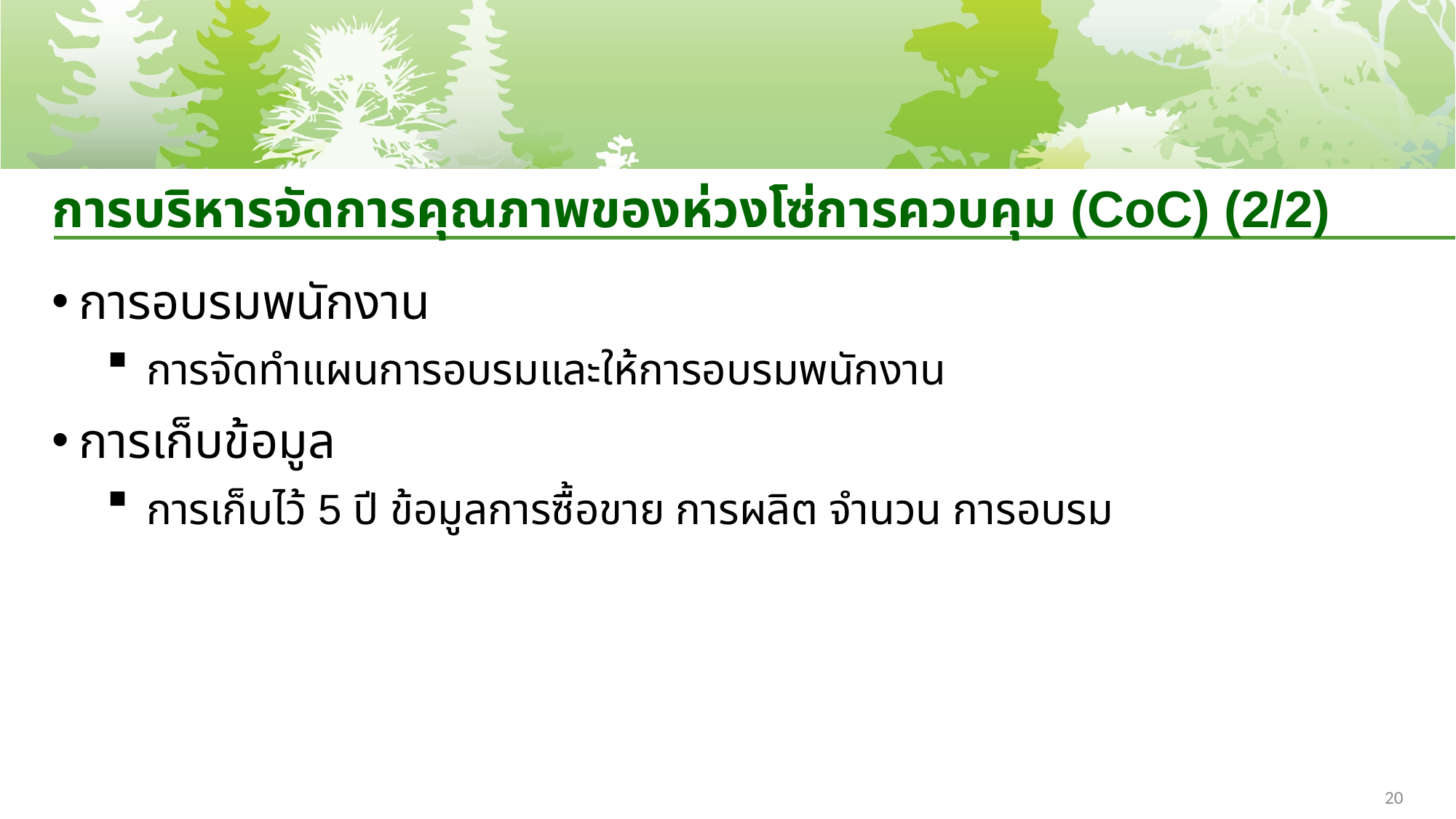

# การบริหารจัดการคุณภาพของห่วงโซ่การควบคุม (CoC) (2/2)
การอบรมพนักงาน
 การจัดทำแผนการอบรมและให้การอบรมพนักงาน
การเก็บข้อมูล
 การเก็บไว้ 5 ปี ข้อมูลการซื้อขาย การผลิต จำนวน การอบรม

20